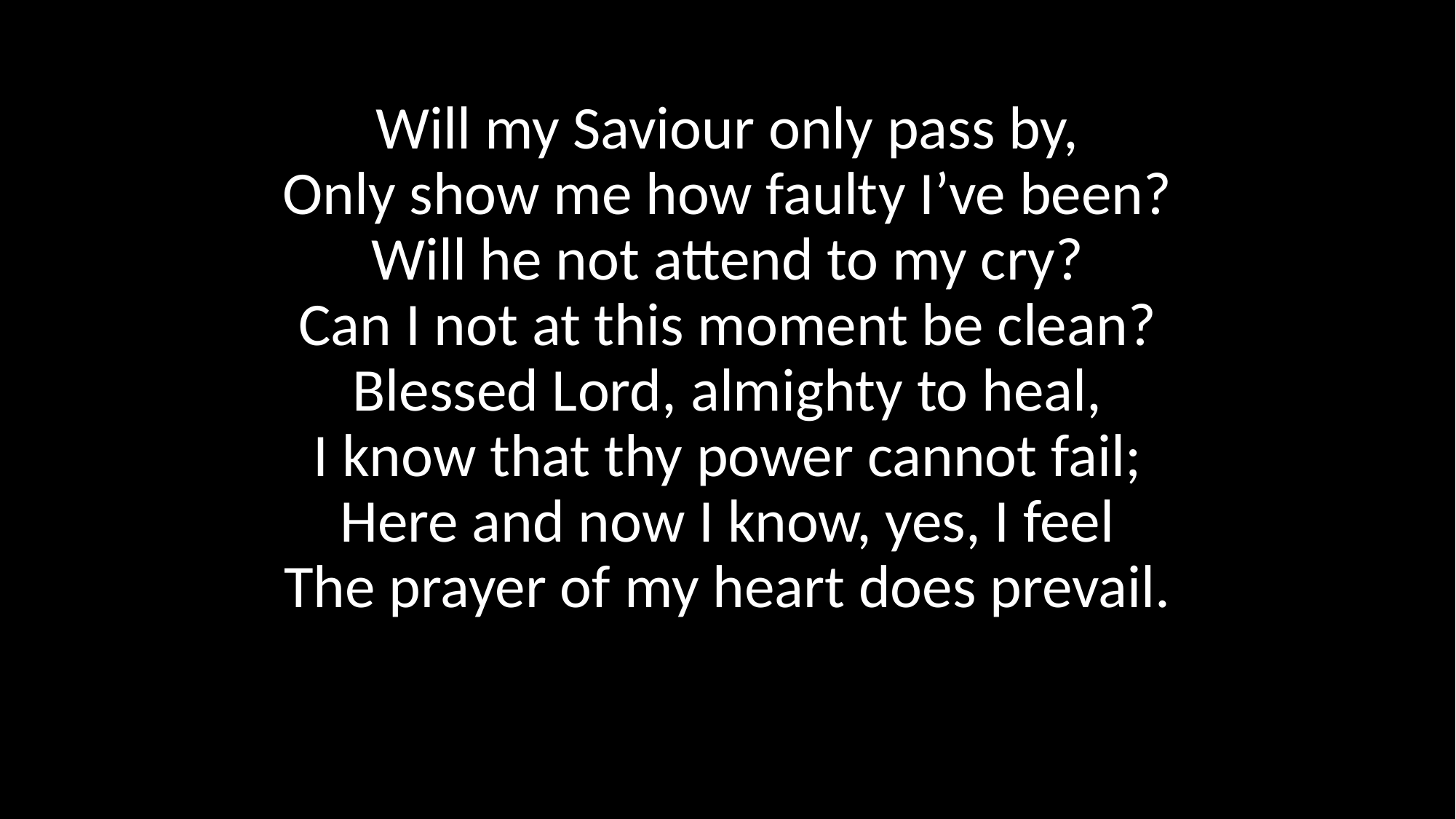

Will my Saviour only pass by,
Only show me how faulty I’ve been?
Will he not attend to my cry?
Can I not at this moment be clean?
Blessed Lord, almighty to heal,
I know that thy power cannot fail;
Here and now I know, yes, I feel
The prayer of my heart does prevail.